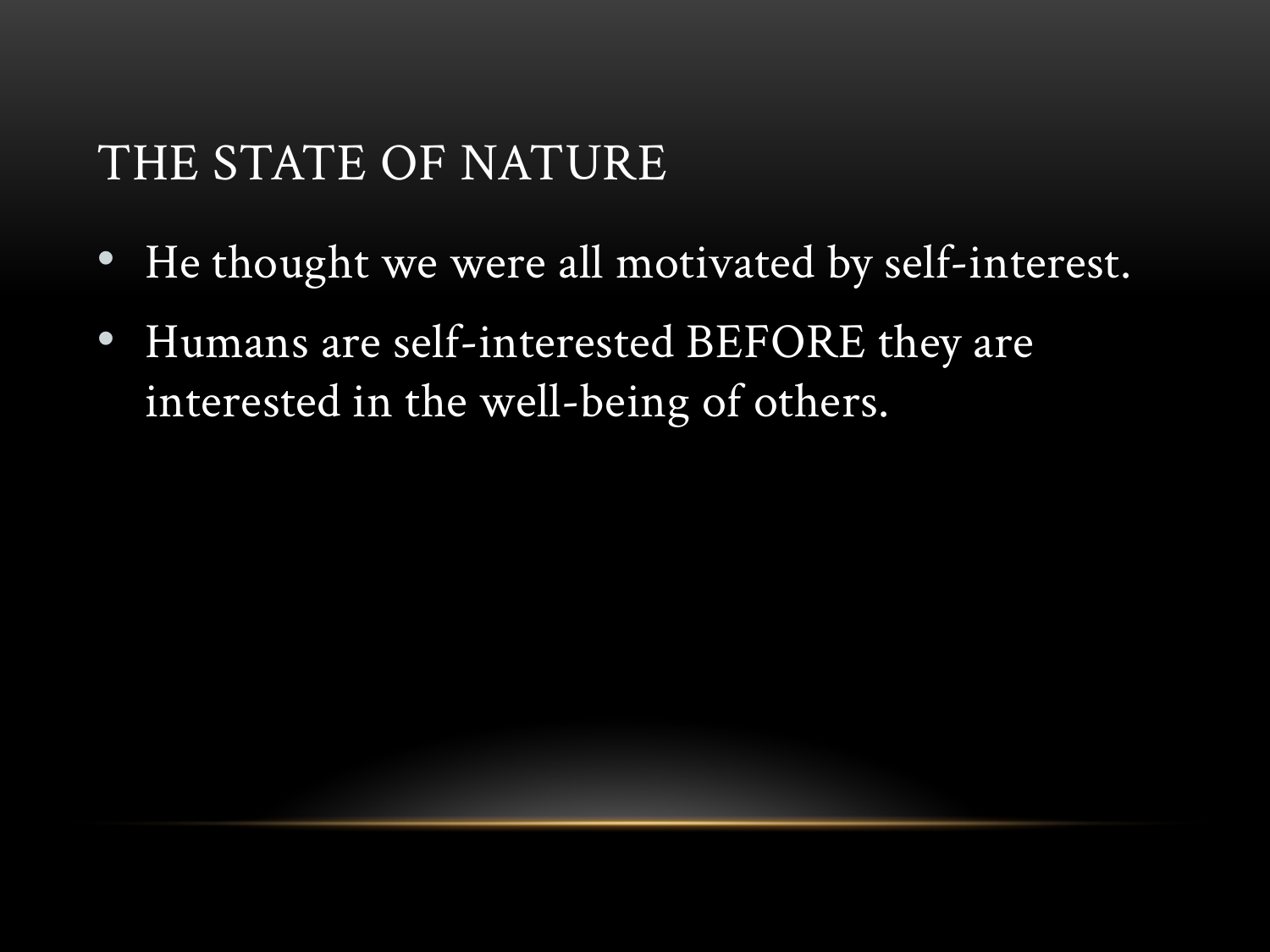

# The state of nature
He thought we were all motivated by self-interest.
Humans are self-interested BEFORE they are interested in the well-being of others.